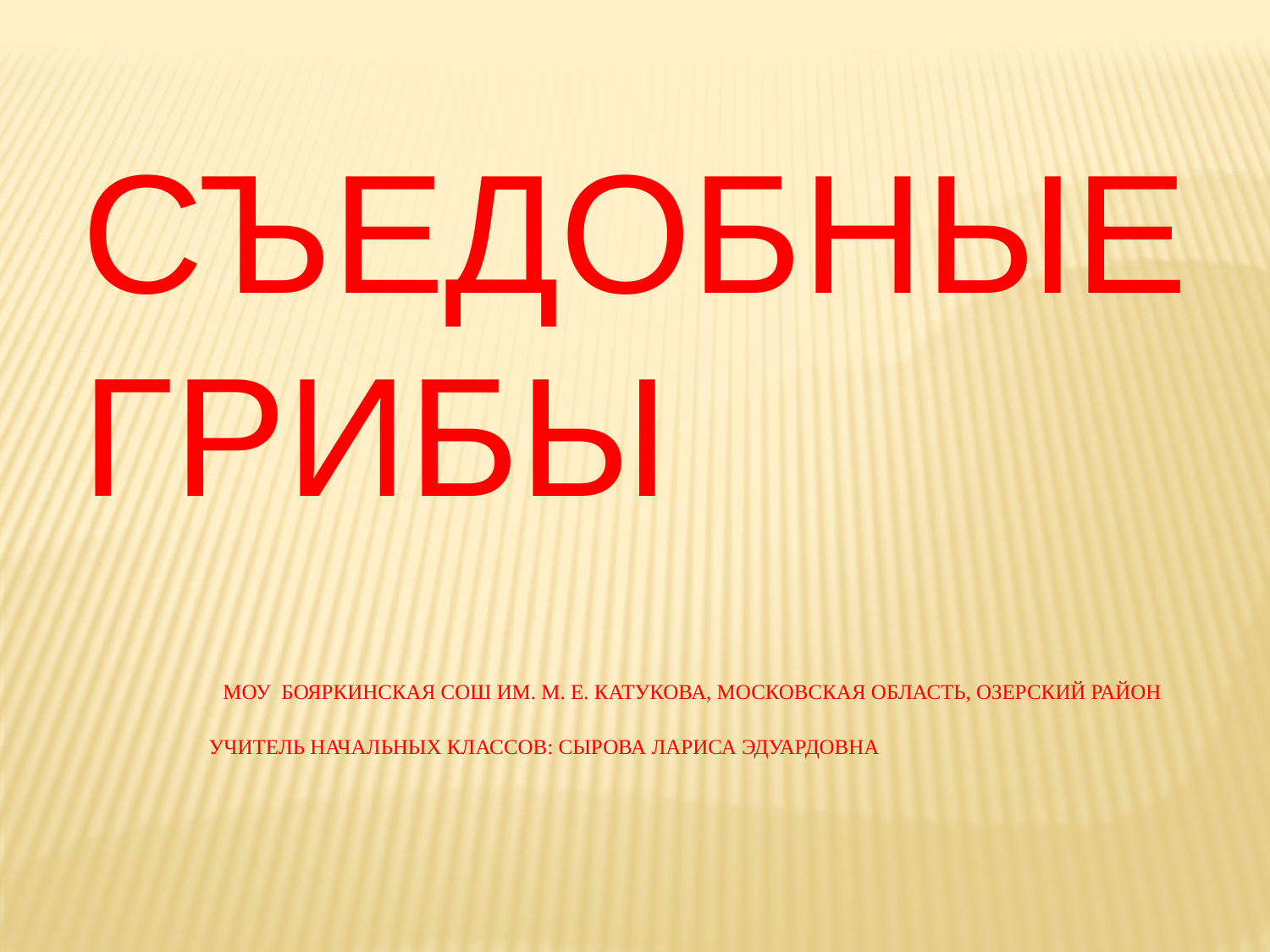

Съедобные грибы
   моу  Бояркинская сош им. М. е. катукова, московская область, озерский район
                        Учитель начальных классов: сырова Лариса Эдуардовна